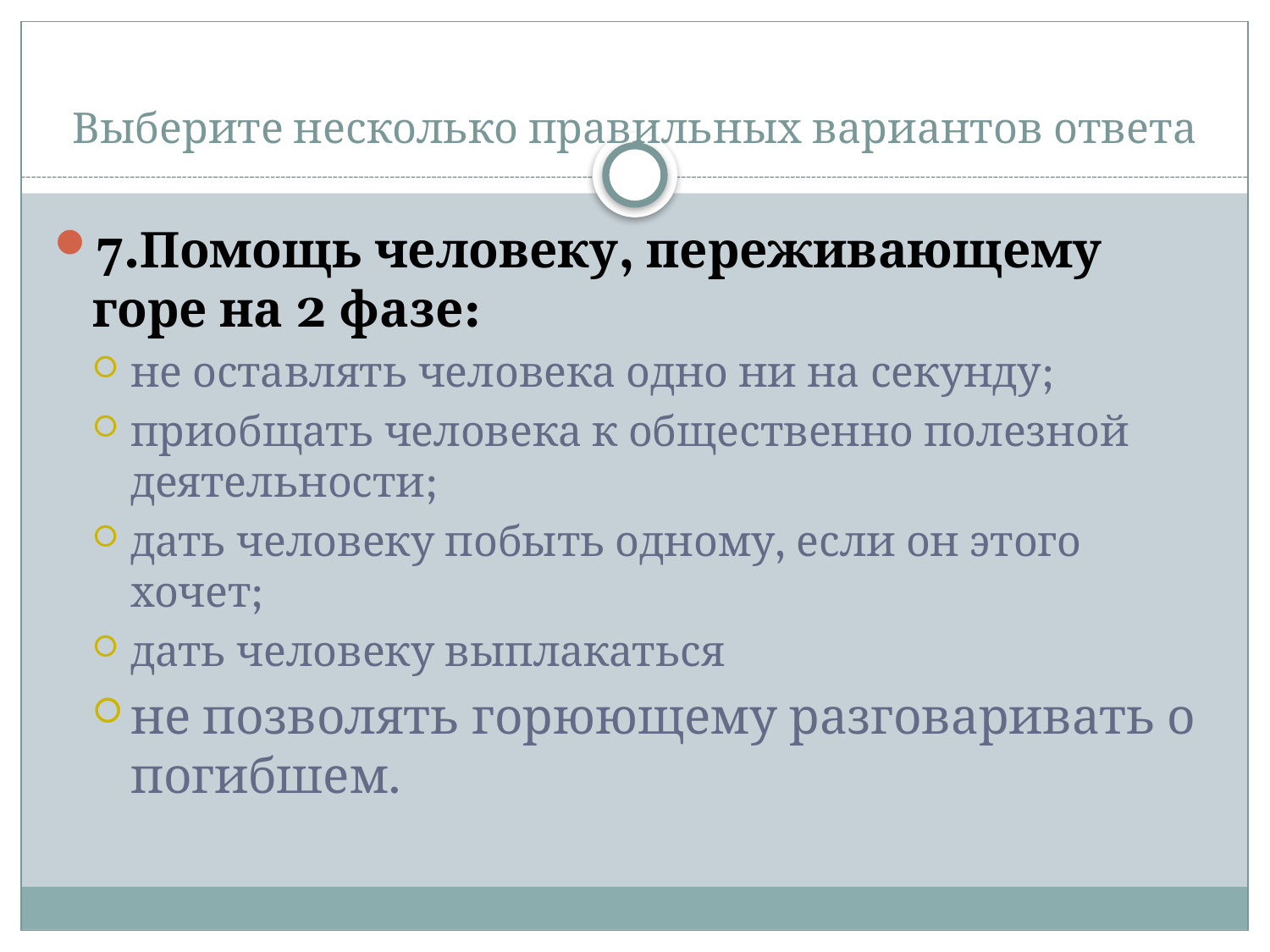

# Выберите несколько правильных вариантов ответа
7.Помощь человеку, переживающему горе на 2 фазе:
не оставлять человека одно ни на секунду;
приобщать человека к общественно полезной  деятельности;
дать человеку побыть одному, если он этого хочет;
дать человеку выплакаться
не позволять горюющему разговаривать о погибшем.